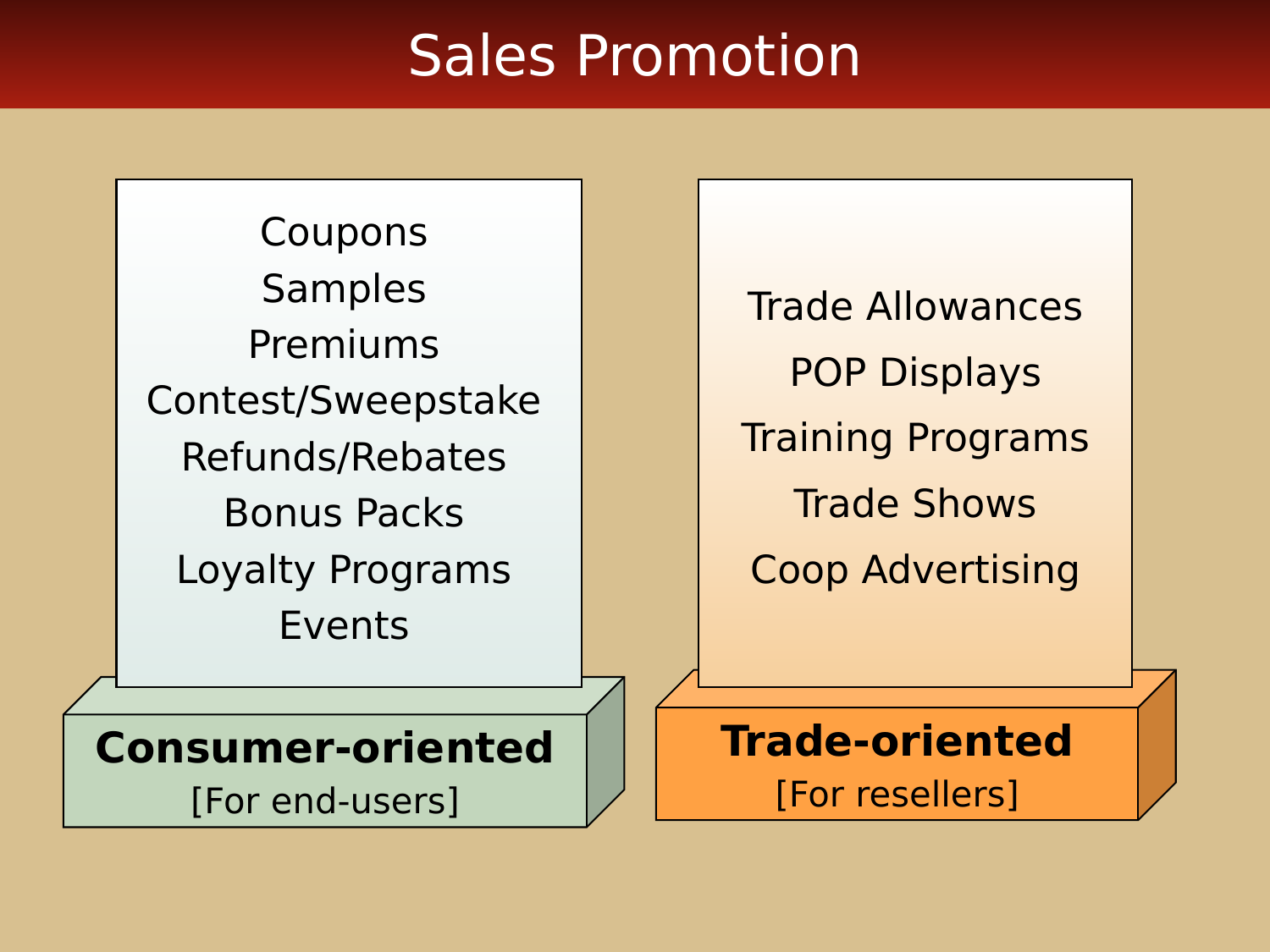

# Sales Promotion

Coupons
Samples
Premiums
Contest/Sweepstake
Refunds/Rebates
Bonus Packs
Loyalty Programs
Events
Trade Allowances
POP Displays
Training Programs
Trade Shows
Coop Advertising
Trade-oriented
[For resellers]
Consumer-oriented
[For end-users]